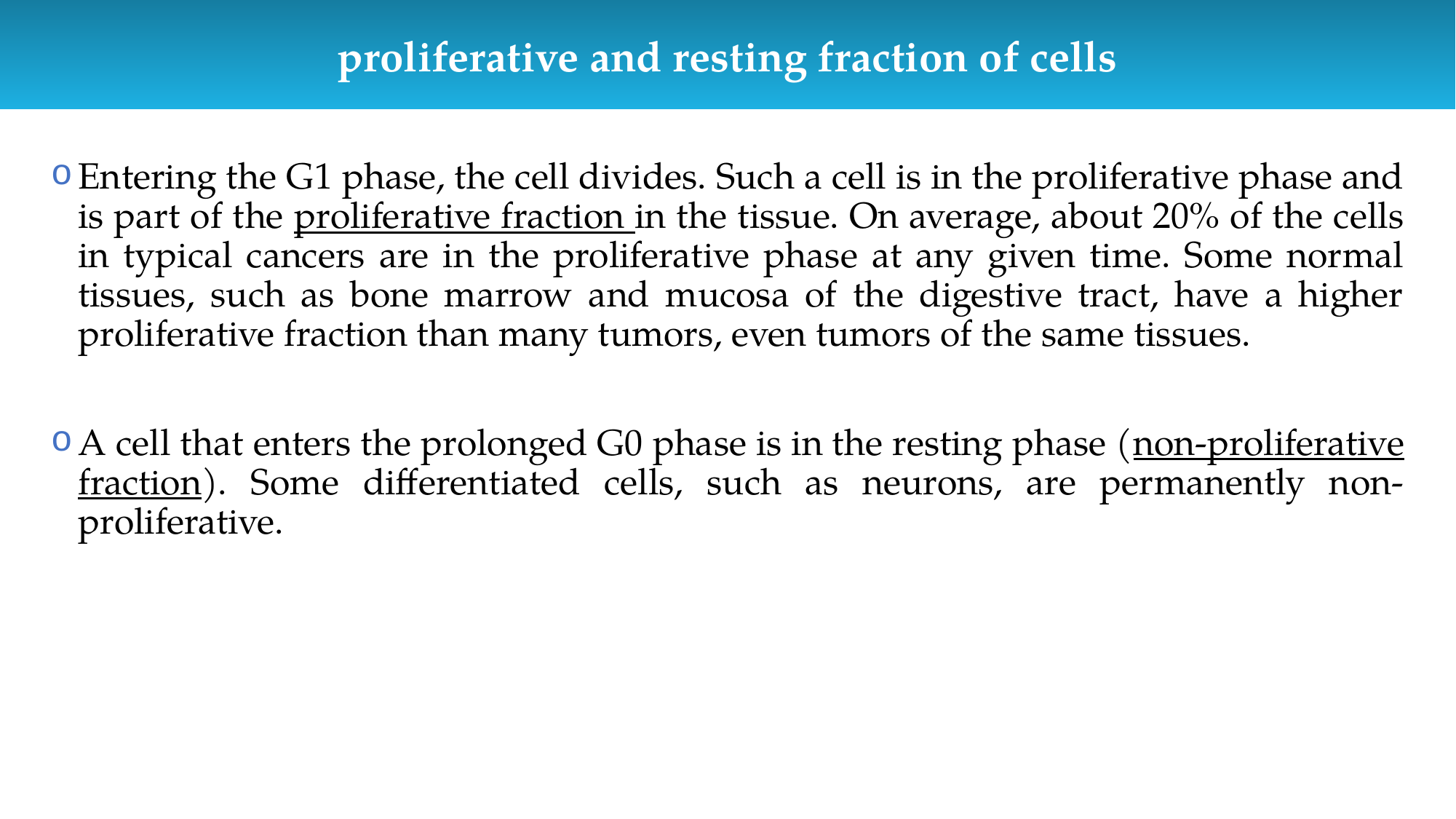

proliferative and resting fraction of cells
Entering the G1 phase, the cell divides. Such a cell is in the proliferative phase and is part of the proliferative fraction in the tissue. On average, about 20% of the cells in typical cancers are in the proliferative phase at any given time. Some normal tissues, such as bone marrow and mucosa of the digestive tract, have a higher proliferative fraction than many tumors, even tumors of the same tissues.

A cell that enters the prolonged G0 phase is in the resting phase (non-proliferative fraction). Some differentiated cells, such as neurons, are permanently non-proliferative.